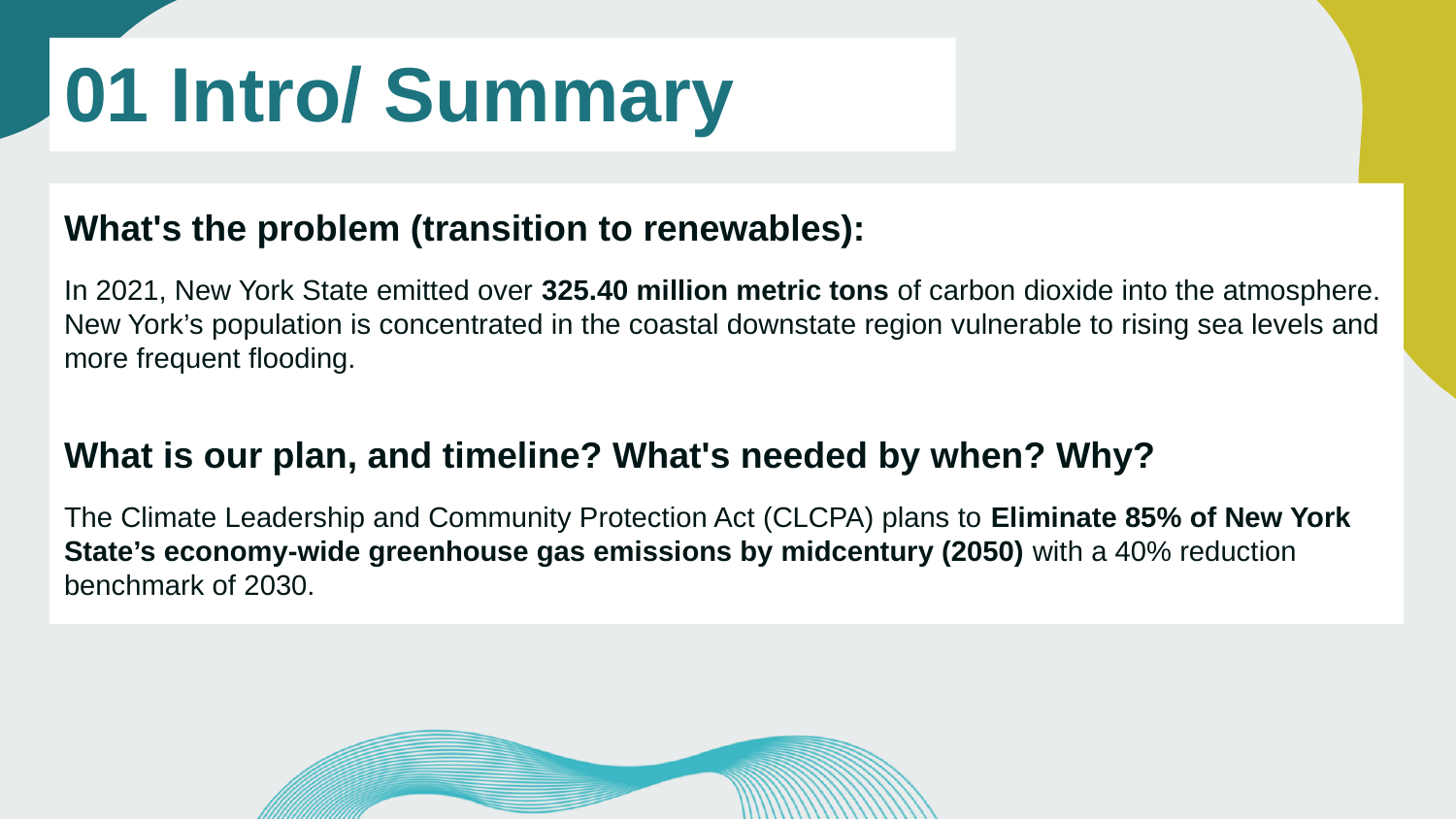

01 Intro/ Summary
What's the problem (transition to renewables):
In 2021, New York State emitted over 325.40 million metric tons of carbon dioxide into the atmosphere. New York’s population is concentrated in the coastal downstate region vulnerable to rising sea levels and more frequent flooding.

What is our plan, and timeline? What's needed by when? Why?
The Climate Leadership and Community Protection Act (CLCPA) plans to Eliminate 85% of New York State’s economy-wide greenhouse gas emissions by midcentury (2050) with a 40% reduction benchmark of 2030.